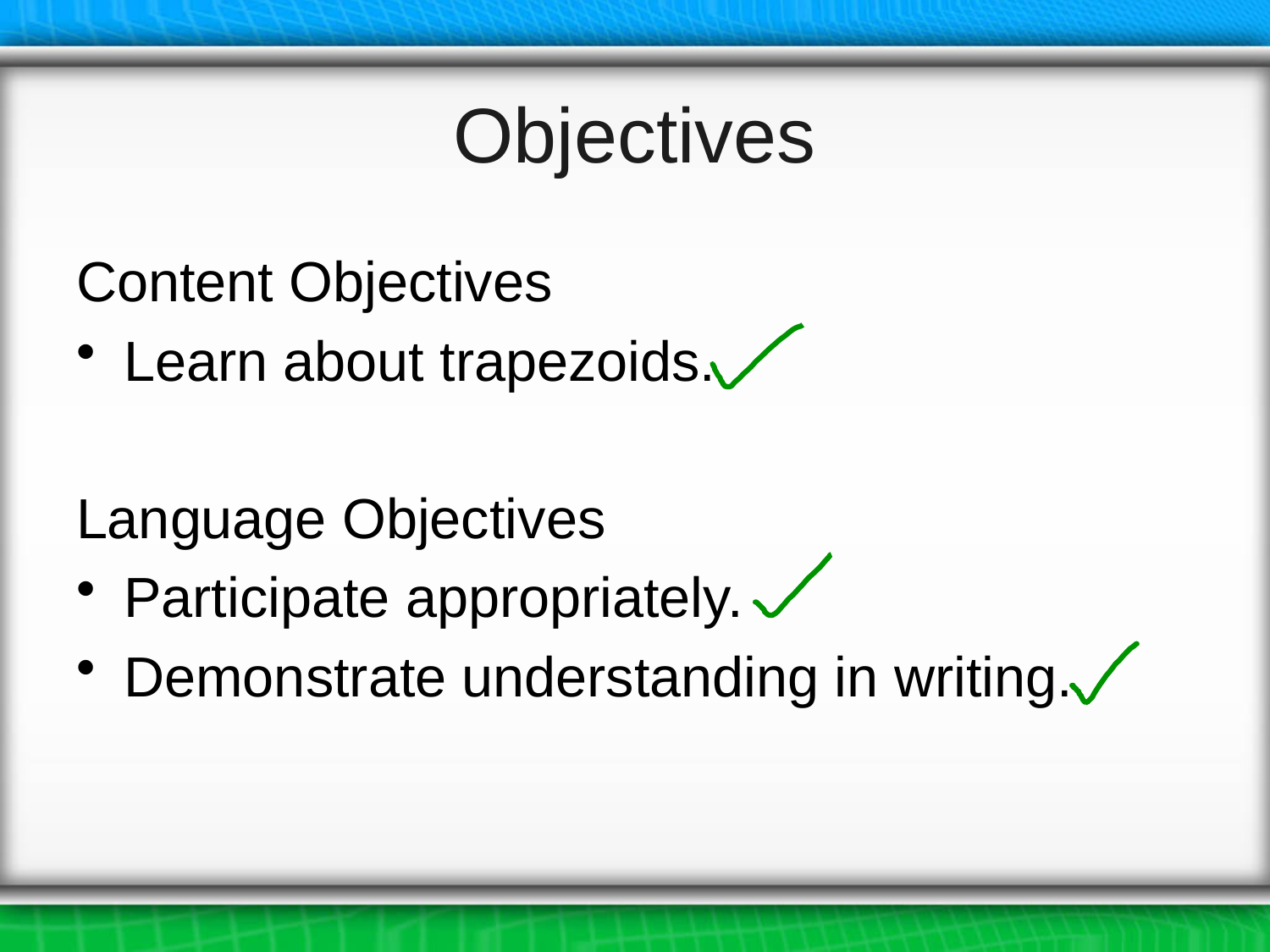

# Objectives
Content Objectives
Learn about trapezoids.

Language Objectives
Participate appropriately.
Demonstrate understanding in writing.